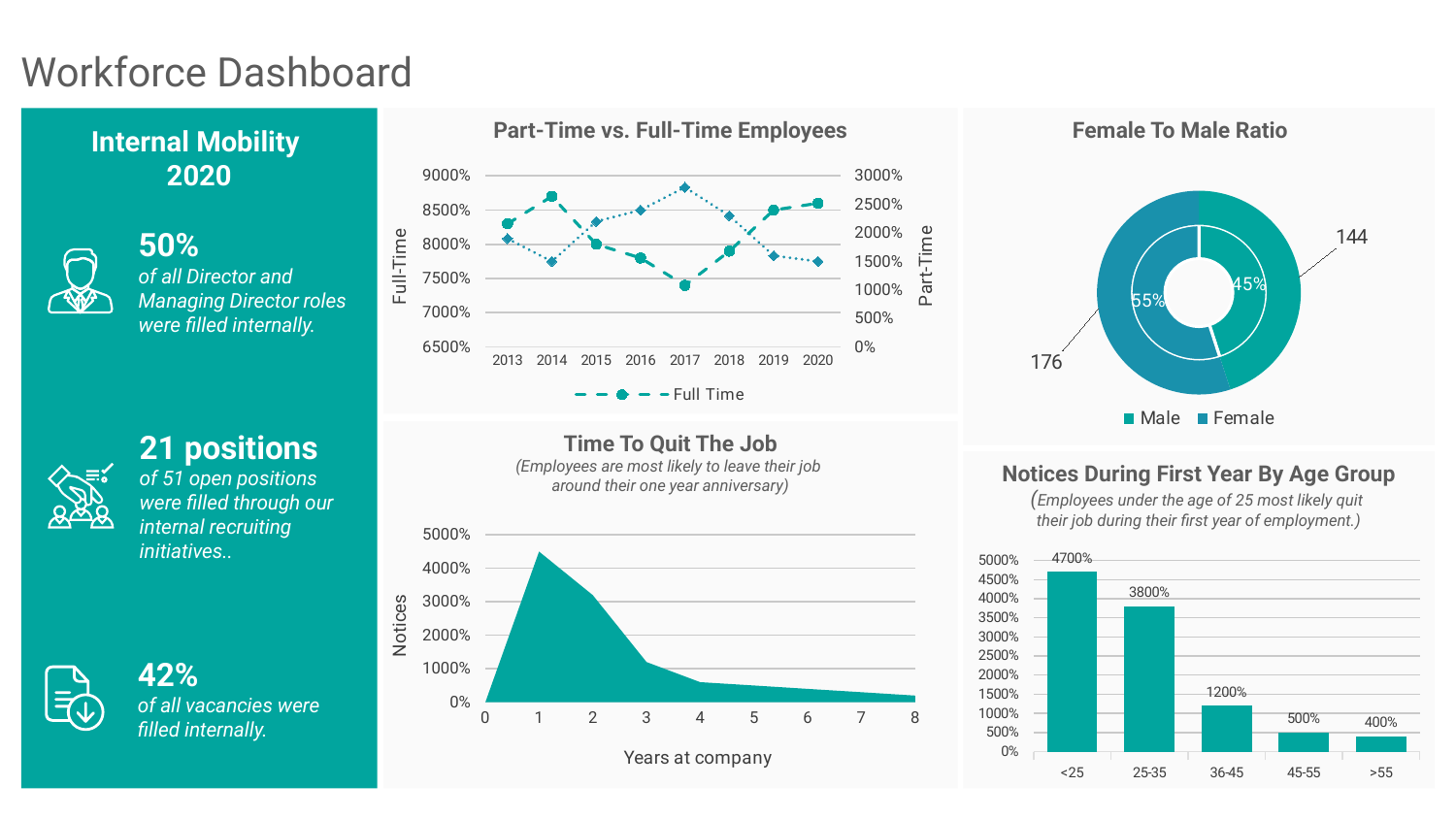

# Workforce Dashboard

Part-Time vs. Full-Time Employees
Female To Male Ratio
Internal Mobility
2020

### Chart

| Category | Full Time | Part Time |
|---|---|---|
| 2013 | 83.0 | 19.0 |
| 2014 | 87.0 | 15.0 |
| 2015 | 80.0 | 22.0 |
| 2016 | 78.0 | 24.0 |
| 2017 | 74.0 | 28.0 |
| 2018 | 79.0 | 23.0 |
| 2019 | 85.0 | 16.0 |
| 2020 | 86.0 | 15.0 |

### Chart

| Category | Employee | Column1 |
|---|---|---|
| Male | 45.0 | 144.0 |
| Female | 55.0 | 176.0 |
50%
of all Director and
Managing Director roles
were filled internally.

21 positions
of 51 open positions
were filled through our
internal recruiting
initiatives..
Time To Quit The Job
(Employees are most likely to leave their job
around their one year anniversary)

Notices During First Year By Age Group
(Employees under the age of 25 most likely quit
their job during their first year of employment.)

### Chart

| Category | Notices |
|---|---|
| 0 | 0.0 |
| 1 | 45.0 |
| 2 | 32.0 |
| 3 | 12.0 |
| 4 | 6.0 |
| 5 | 5.0 |
| 6 | 4.0 |
| 7 | 3.0 |
| 8 | 2.0 |

### Chart

| Category | voluntary |
|---|---|
| <25 | 47.0 |
| 25-35 | 38.0 |
| 36-45 | 12.0 |
| 45-55 | 5.0 |
| >55 | 4.0 |
42%
of all vacancies were
filled internally.